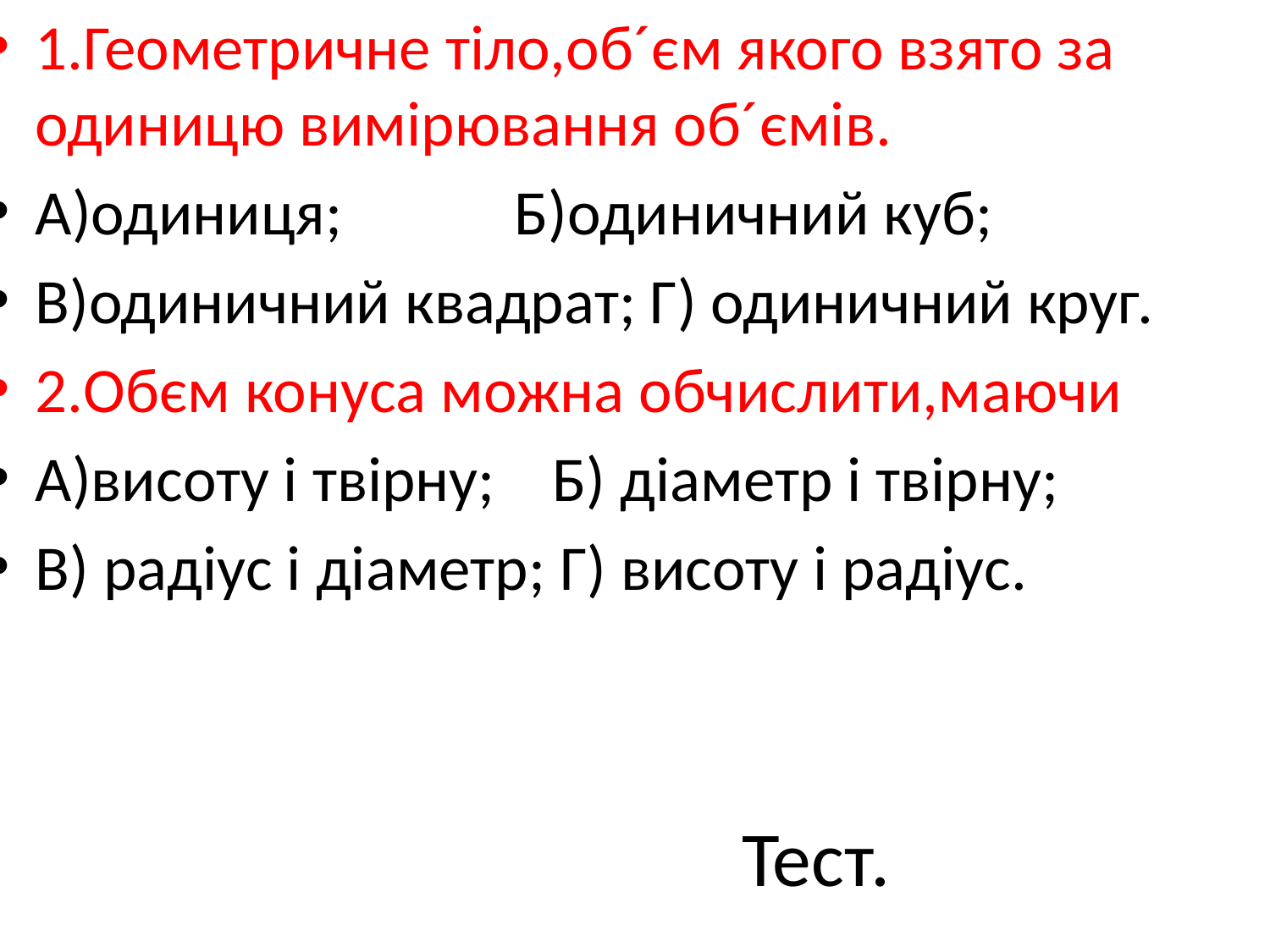

1.Геометричне тіло,об´єм якого взято за одиницю вимірювання об´ємів.
А)одиниця;            Б)одиничний куб;
В)одиничний квадрат; Г) одиничний круг.
2.Обєм конуса можна обчислити,маючи
А)висоту і твірну;    Б) діаметр і твірну;
В) радіус і діаметр; Г) висоту і радіус.
# Тест.